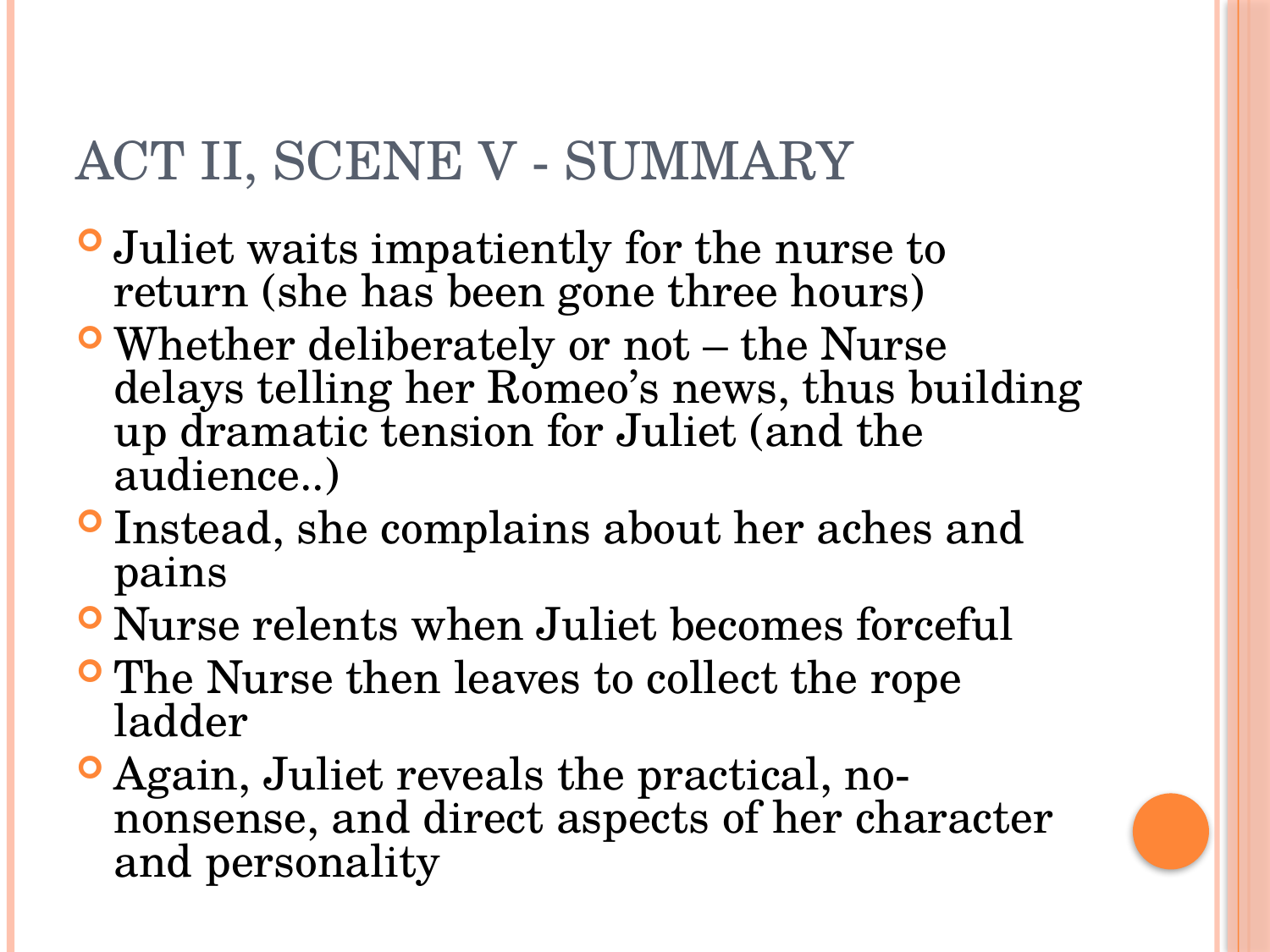

# Act II, Scene v - Summary
Juliet waits impatiently for the nurse to return (she has been gone three hours)
Whether deliberately or not – the Nurse delays telling her Romeo’s news, thus building up dramatic tension for Juliet (and the audience..)
Instead, she complains about her aches and pains
Nurse relents when Juliet becomes forceful
The Nurse then leaves to collect the rope ladder
Again, Juliet reveals the practical, no-nonsense, and direct aspects of her character and personality